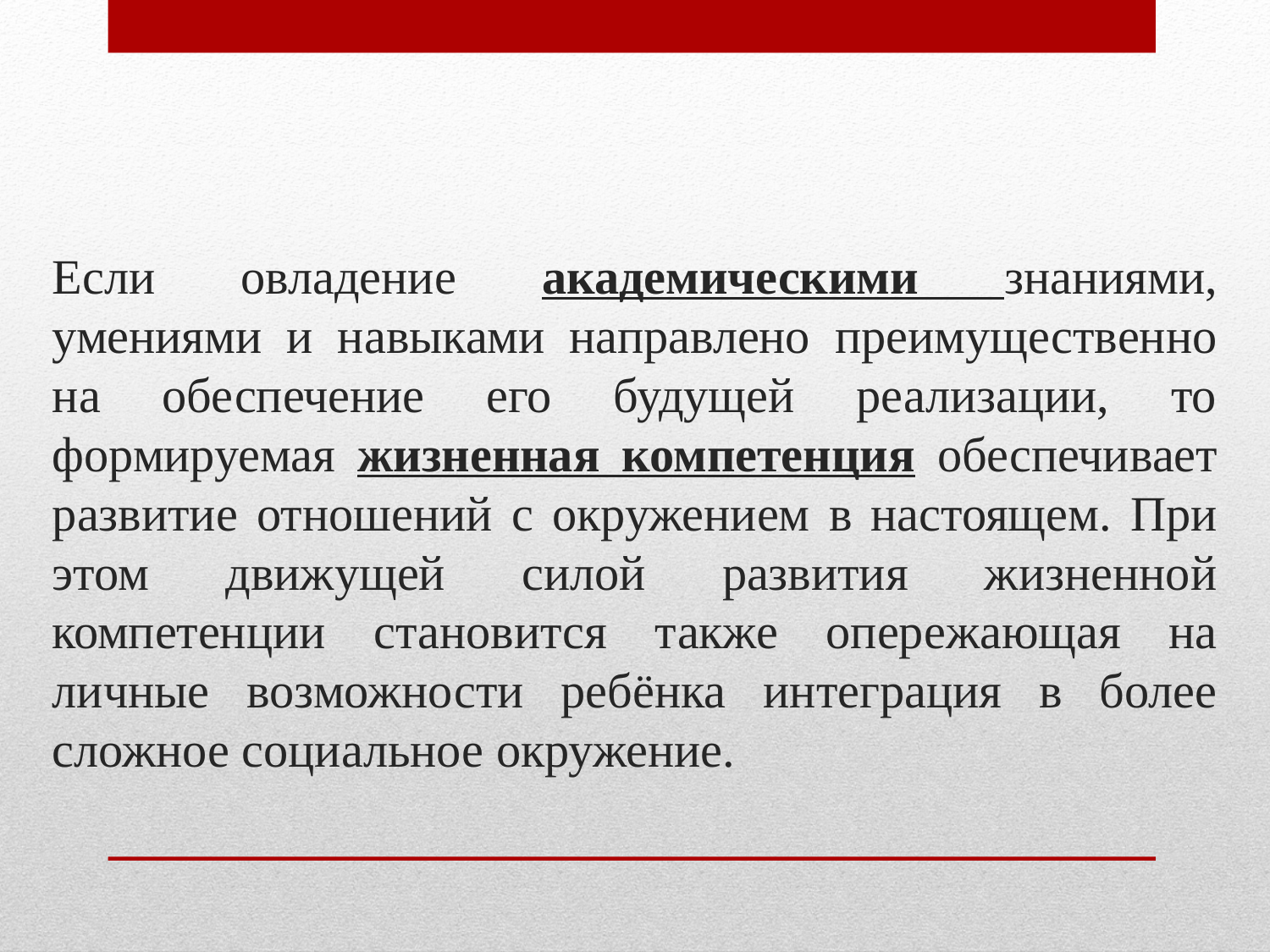

# Если овладение академическими знаниями, умениями и навыками направлено преимущественно на обеспечение его будущей реализации, то формируемая жизненная компетенция обеспечивает развитие отношений с окружением в настоящем. При этом движущей силой развития жизненной компетенции становится также опережающая на личные возможности ребёнка интеграция в более сложное социальное окружение.